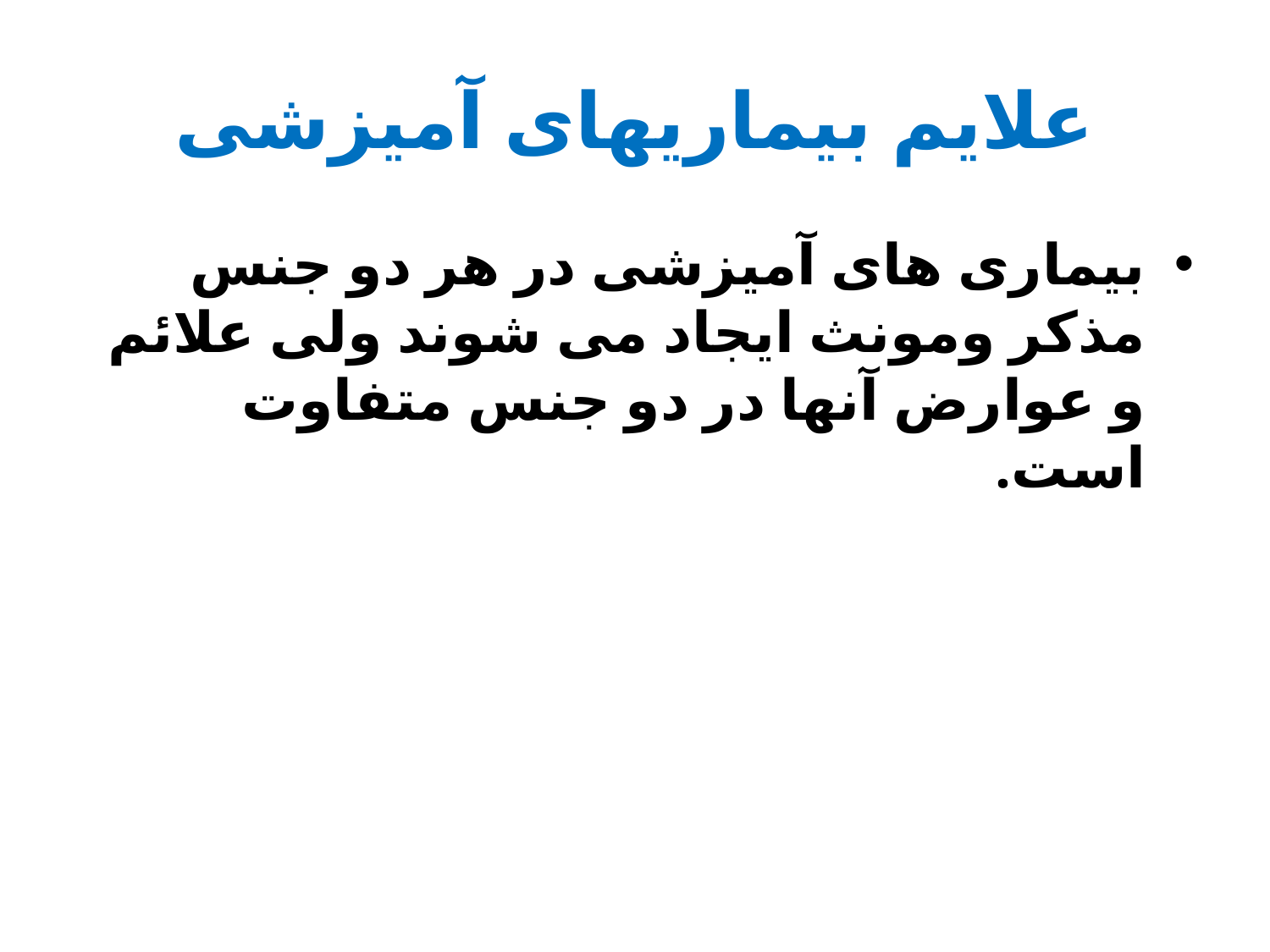

# علایم بیماریهای آمیزشی
بیماری های آمیزشی در هر دو جنس مذکر ومونث ایجاد می شوند ولی علائم و عوارض آنها در دو جنس متفاوت است.